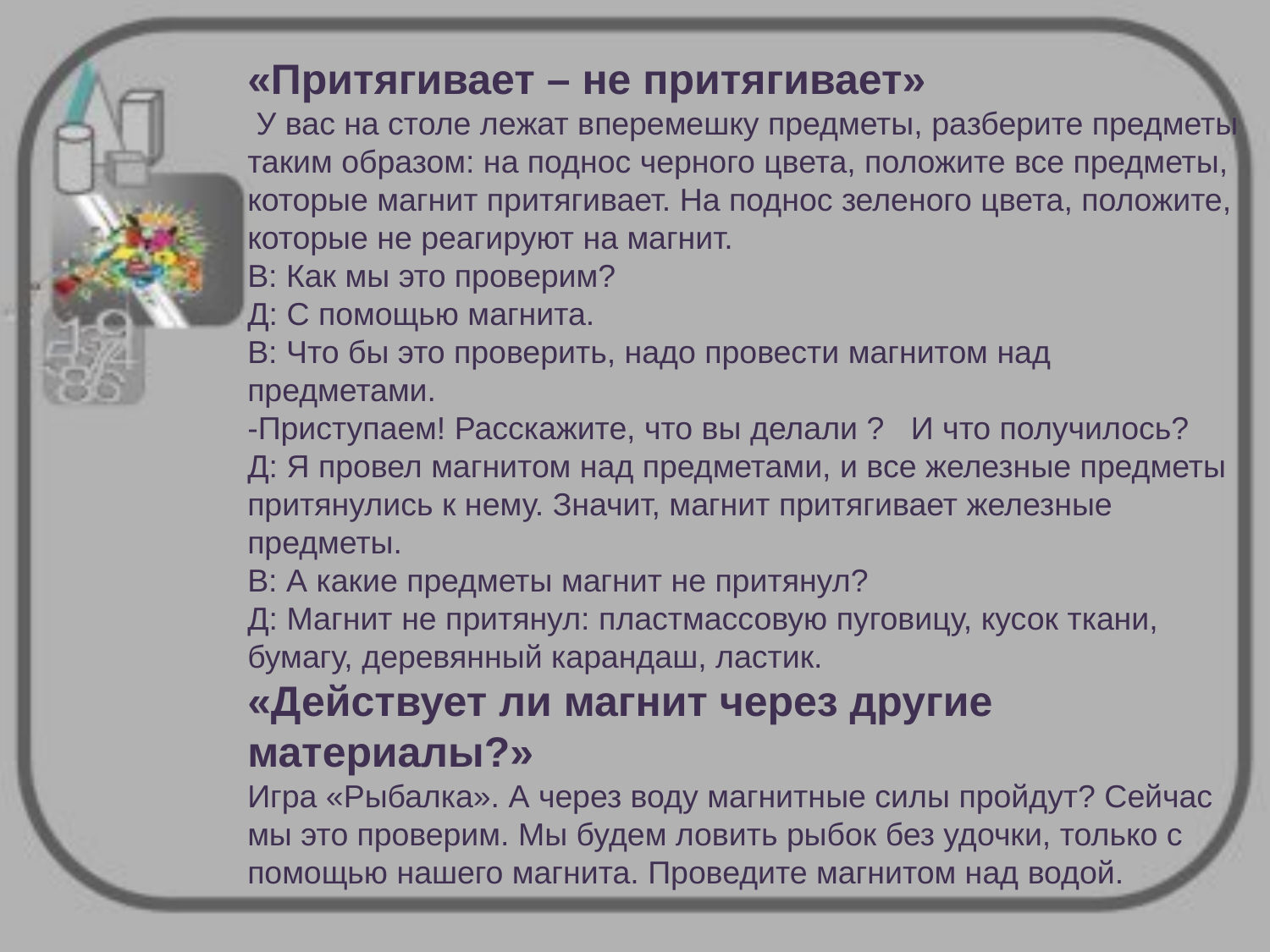

«Притягивает – не притягивает»
 У вас на столе лежат вперемешку предметы, разберите предметы таким образом: на поднос черного цвета, положите все предметы, которые магнит притягивает. На поднос зеленого цвета, положите, которые не реагируют на магнит.
В: Как мы это проверим?
Д: С помощью магнита.
В: Что бы это проверить, надо провести магнитом над предметами.
-Приступаем! Расскажите, что вы делали ?   И что получилось?
Д: Я провел магнитом над предметами, и все железные предметы притянулись к нему. Значит, магнит притягивает железные предметы.
В: А какие предметы магнит не притянул?
Д: Магнит не притянул: пластмассовую пуговицу, кусок ткани, бумагу, деревянный карандаш, ластик.
«Действует ли магнит через другие материалы?»
Игра «Рыбалка». А через воду магнитные силы пройдут? Сейчас мы это проверим. Мы будем ловить рыбок без удочки, только с помощью нашего магнита. Проведите магнитом над водой.